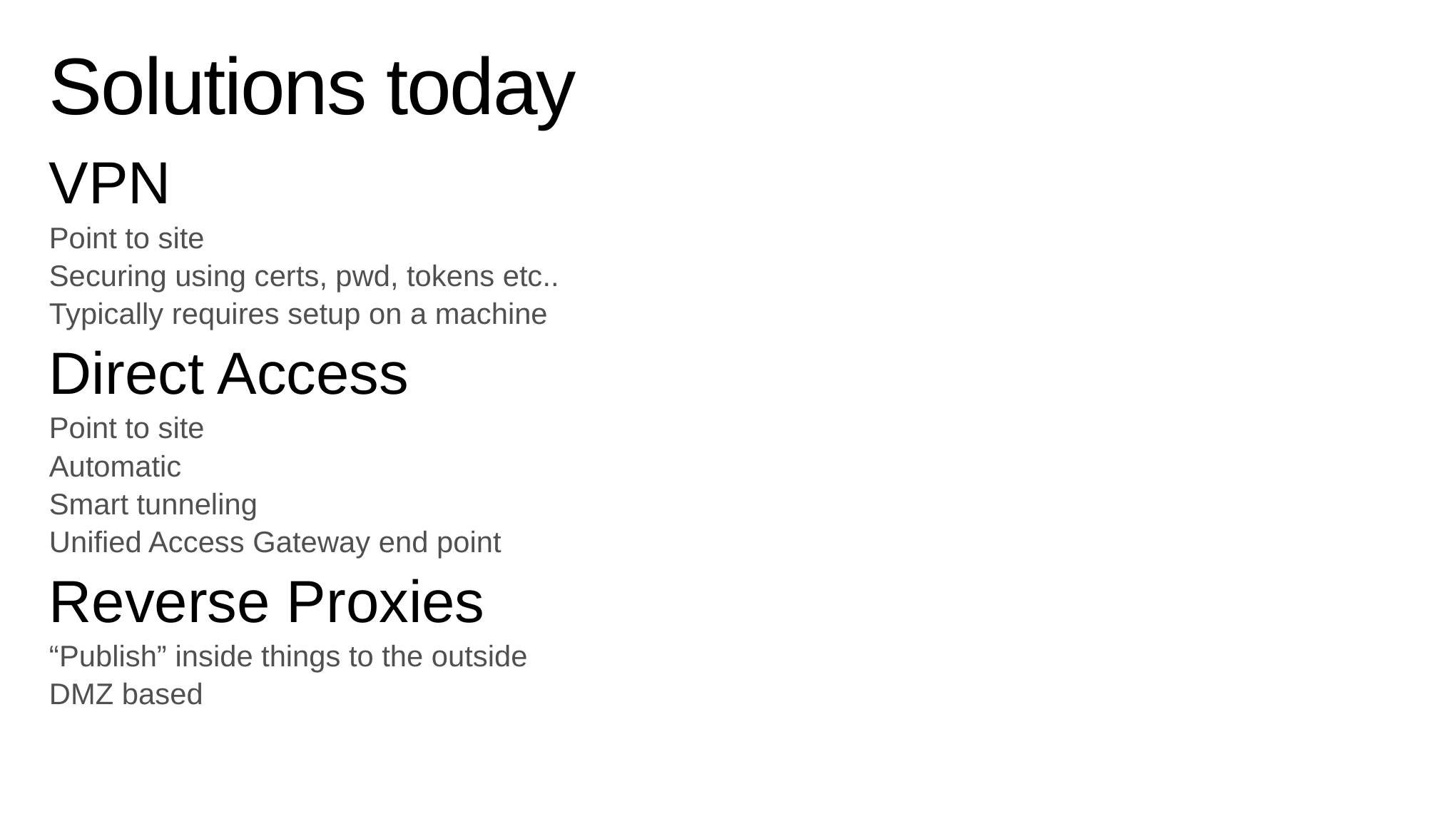

# Solutions today
VPN
Point to site
Securing using certs, pwd, tokens etc..
Typically requires setup on a machine
Direct Access
Point to site
Automatic
Smart tunneling
Unified Access Gateway end point
Reverse Proxies
“Publish” inside things to the outside
DMZ based